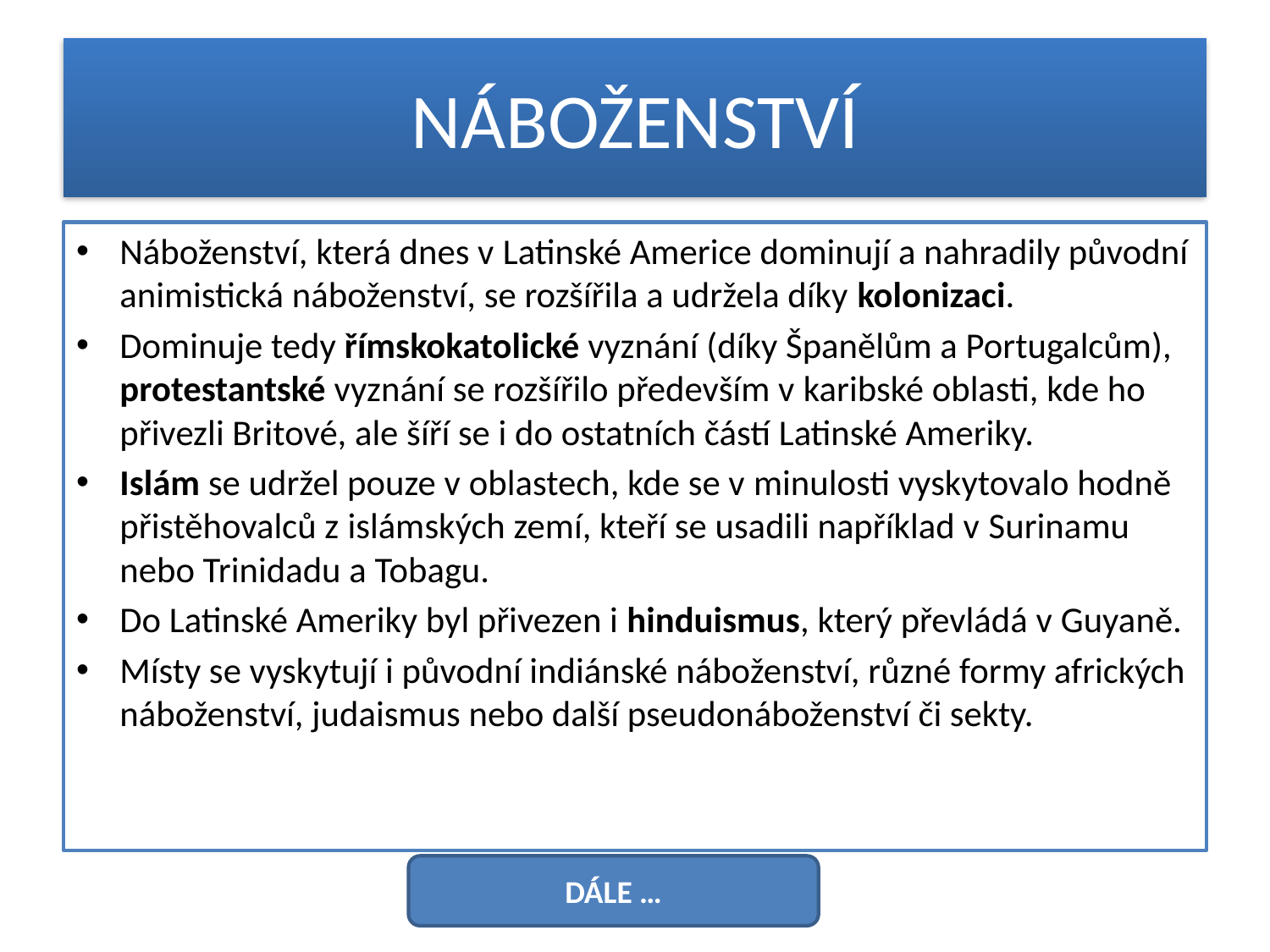

# NÁBOŽENSTVÍ
Náboženství, která dnes v Latinské Americe dominují a nahradily původní animistická náboženství, se rozšířila a udržela díky kolonizaci.
Dominuje tedy římskokatolické vyznání (díky Španělům a Portugalcům), protestantské vyznání se rozšířilo především v karibské oblasti, kde ho přivezli Britové, ale šíří se i do ostatních částí Latinské Ameriky.
Islám se udržel pouze v oblastech, kde se v minulosti vyskytovalo hodně přistěhovalců z islámských zemí, kteří se usadili například v Surinamu nebo Trinidadu a Tobagu.
Do Latinské Ameriky byl přivezen i hinduismus, který převládá v Guyaně.
Místy se vyskytují i původní indiánské náboženství, různé formy afrických náboženství, judaismus nebo další pseudonáboženství či sekty.

DÁLE …